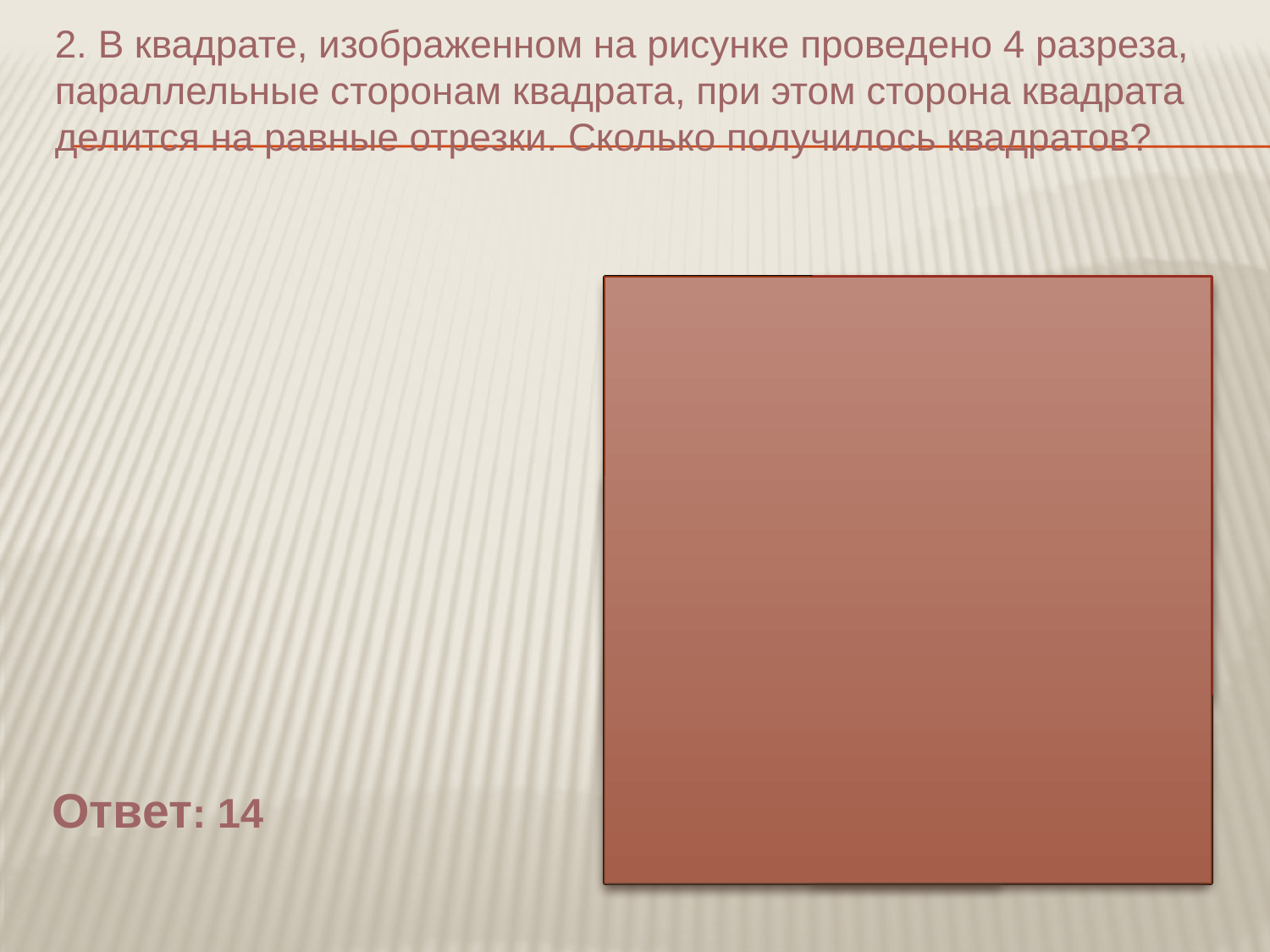

# 2. В квадрате, изображенном на рисунке проведено 4 разреза, параллельные сторонам квадрата, при этом сторона квадрата делится на равные отрезки. Сколько получилось квадратов?

Ответ: 14